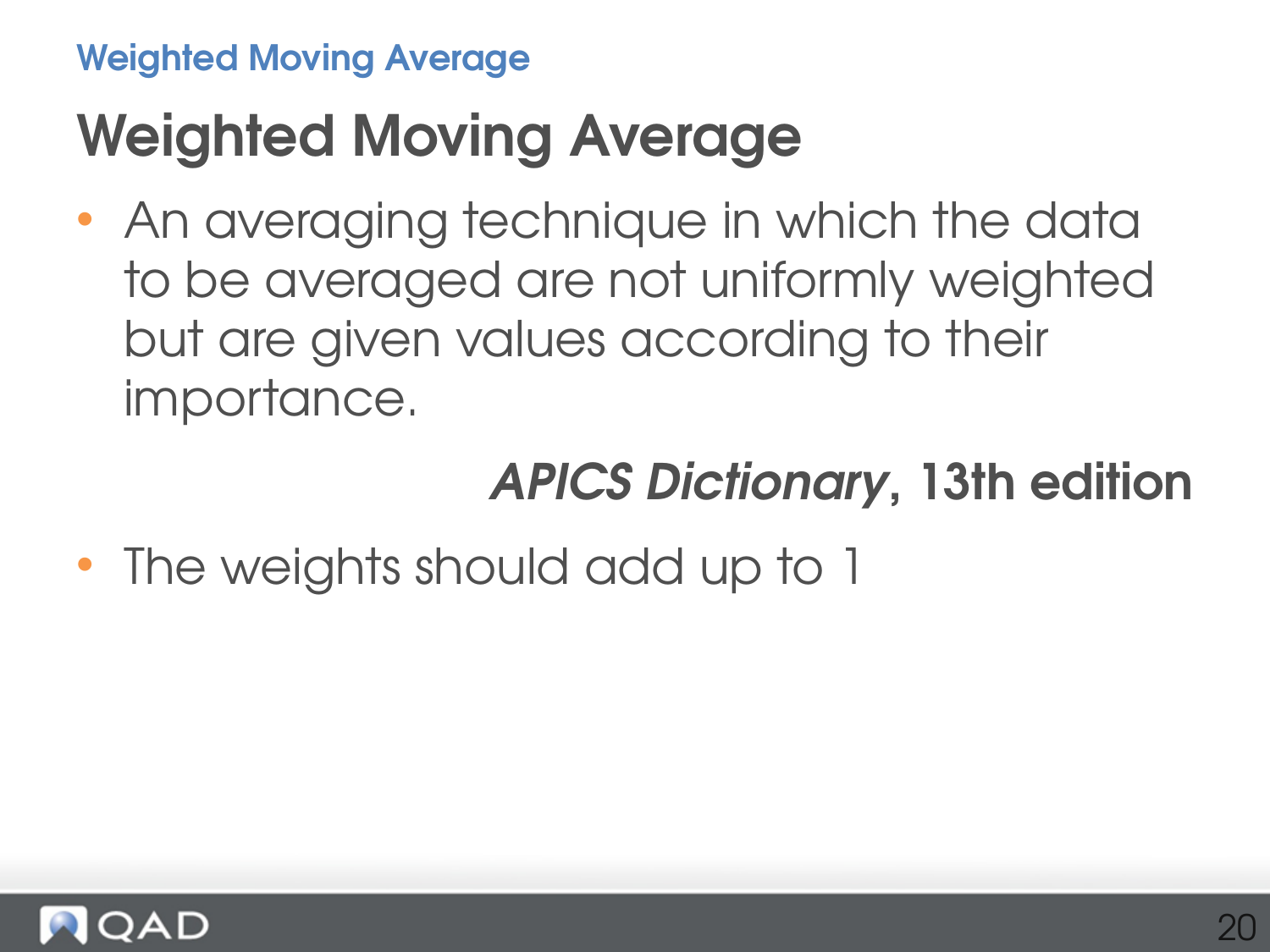

Weighted Moving Average
# Weighted Moving Average
An averaging technique in which the data to be averaged are not uniformly weighted but are given values according to their importance.
APICS Dictionary, 13th edition
The weights should add up to 1

20